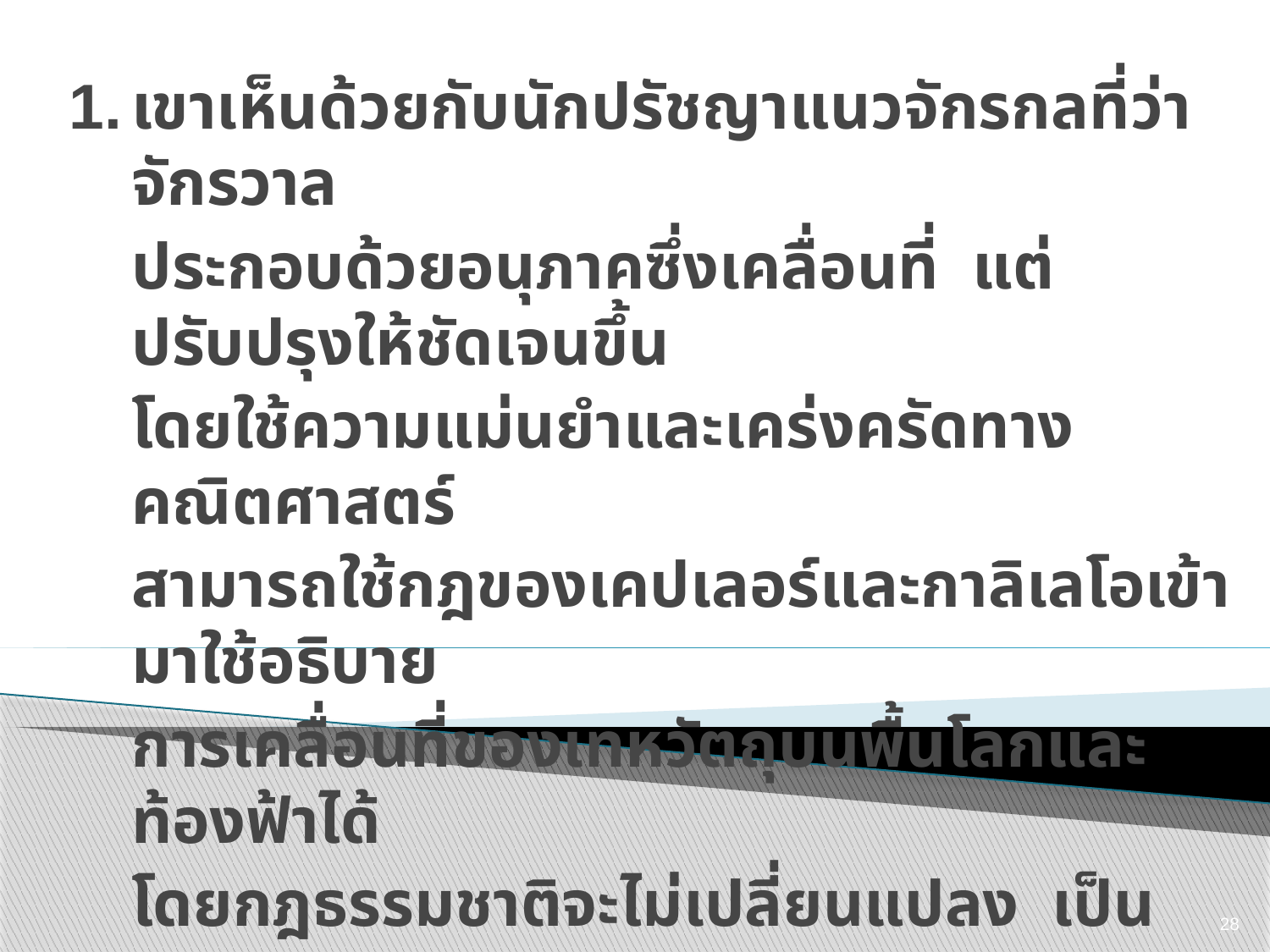

1.	เขาเห็นด้วยกับนักปรัชญาแนวจักรกลที่ว่า  จักรวาล
	ประกอบด้วยอนุภาคซึ่งเคลื่อนที่  แต่ปรับปรุงให้ชัดเจนขึ้น
	โดยใช้ความแม่นยำและเคร่งครัดทางคณิตศาสตร์
	สามารถใช้กฎของเคปเลอร์และกาลิเลโอเข้ามาใช้อธิบาย
	การเคลื่อนที่ของเทหวัตถุบนพื้นโลกและท้องฟ้าได้
	โดยกฎธรรมชาติจะไม่เปลี่ยนแปลง  เป็นความจริงสูงสุด
28